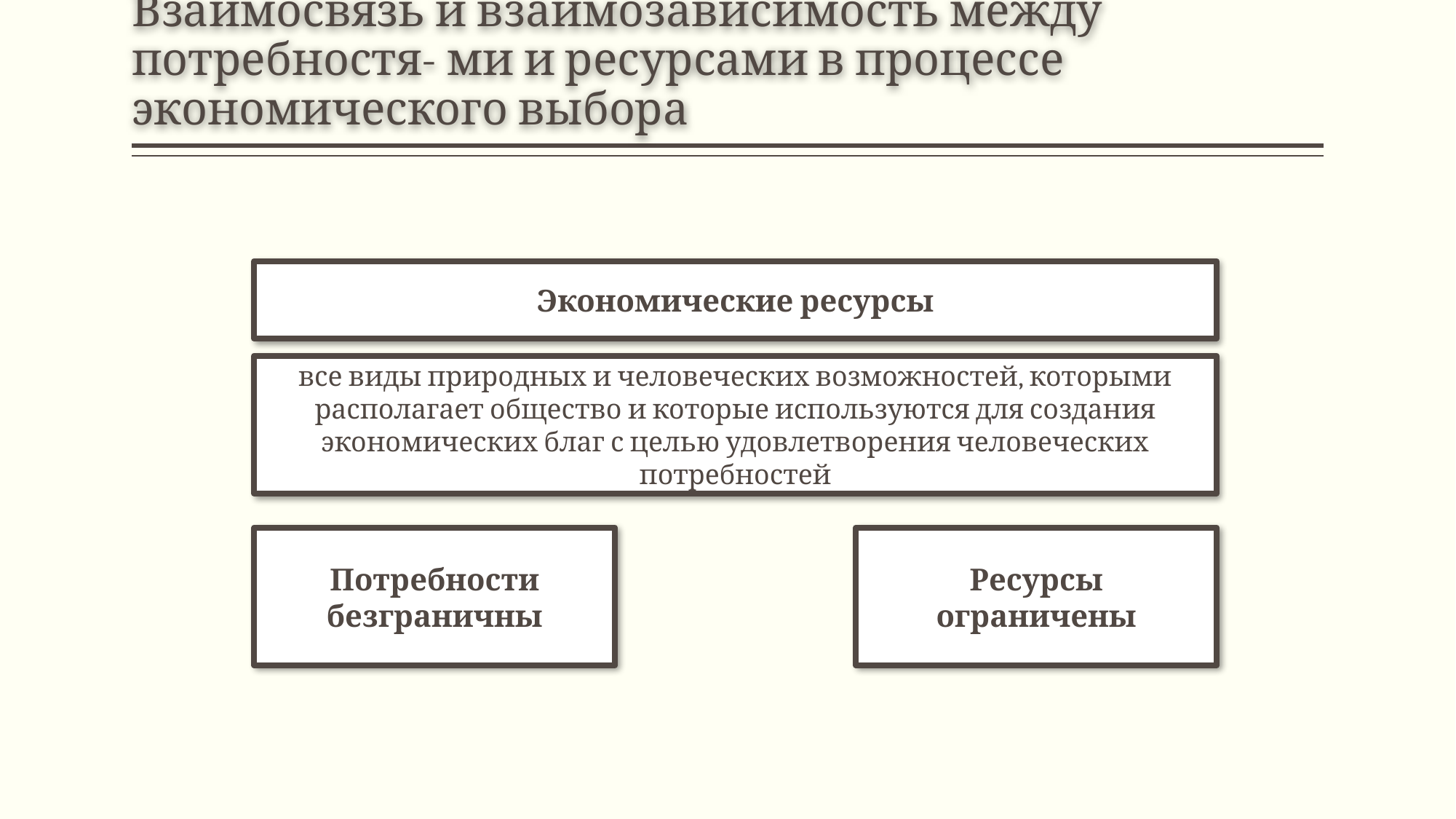

# Взаимосвязь и взаимозависимость между потребностя- ми и ресурсами в процессе экономического выбора
Экономические ресурсы
все виды природных и человеческих возможностей, которыми располагает общество и которые используются для создания экономических благ с целью удовлетворения человеческих потребностей
Потребности безграничны
Ресурсы ограничены